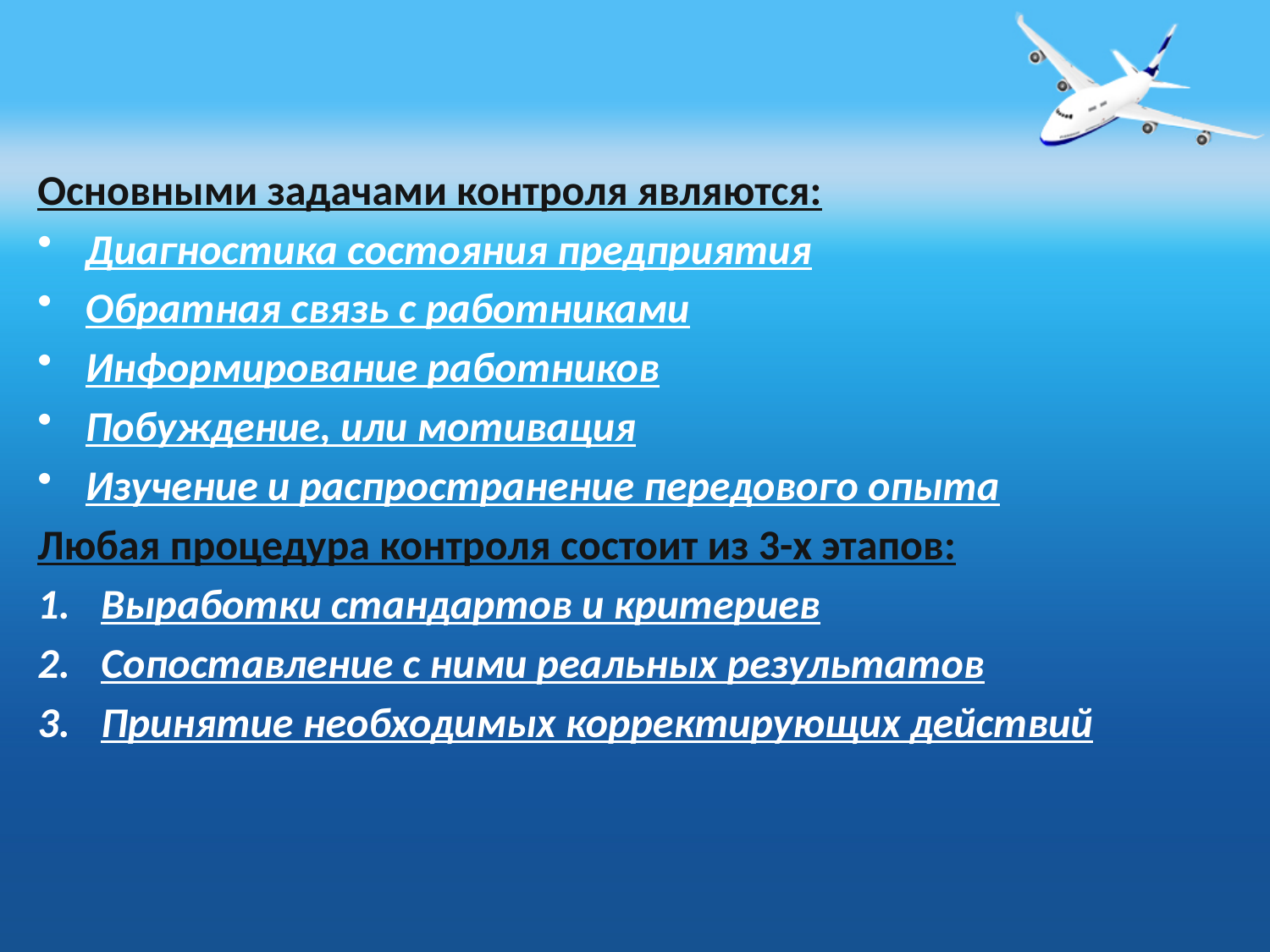

#
Основными задачами контроля являются:
Диагностика состояния предприятия
Обратная связь с работниками
Информирование работников
Побуждение, или мотивация
Изучение и распространение передового опыта
Любая процедура контроля состоит из 3-х этапов:
Выработки стандартов и критериев
Сопоставление с ними реальных результатов
Принятие необходимых корректирующих действий